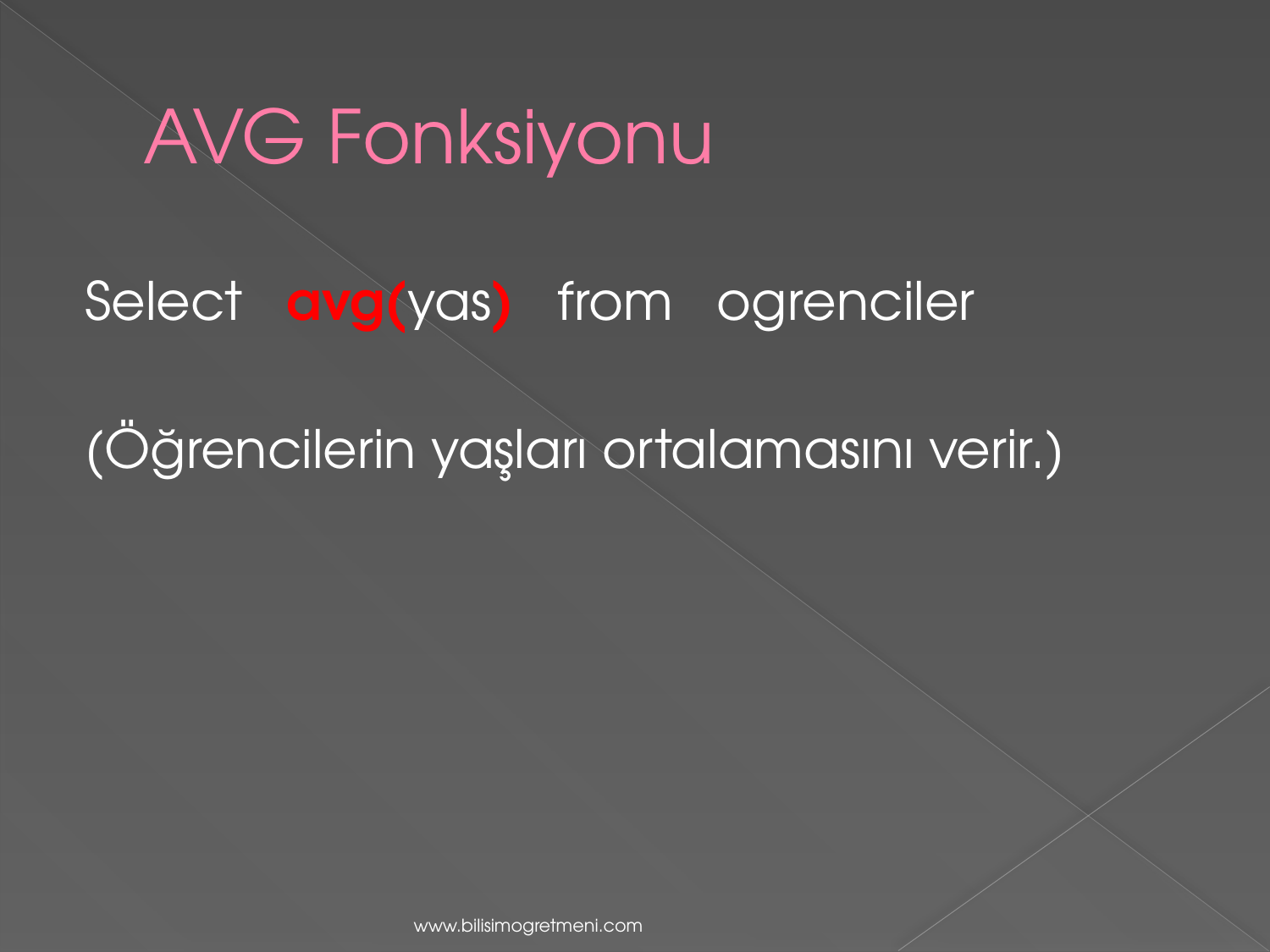

# AVG Fonksiyonu
Select   avg(yas)   from   ogrenciler

(Öğrencilerin yaşları ortalamasını verir.)
www.bilisimogretmeni.com